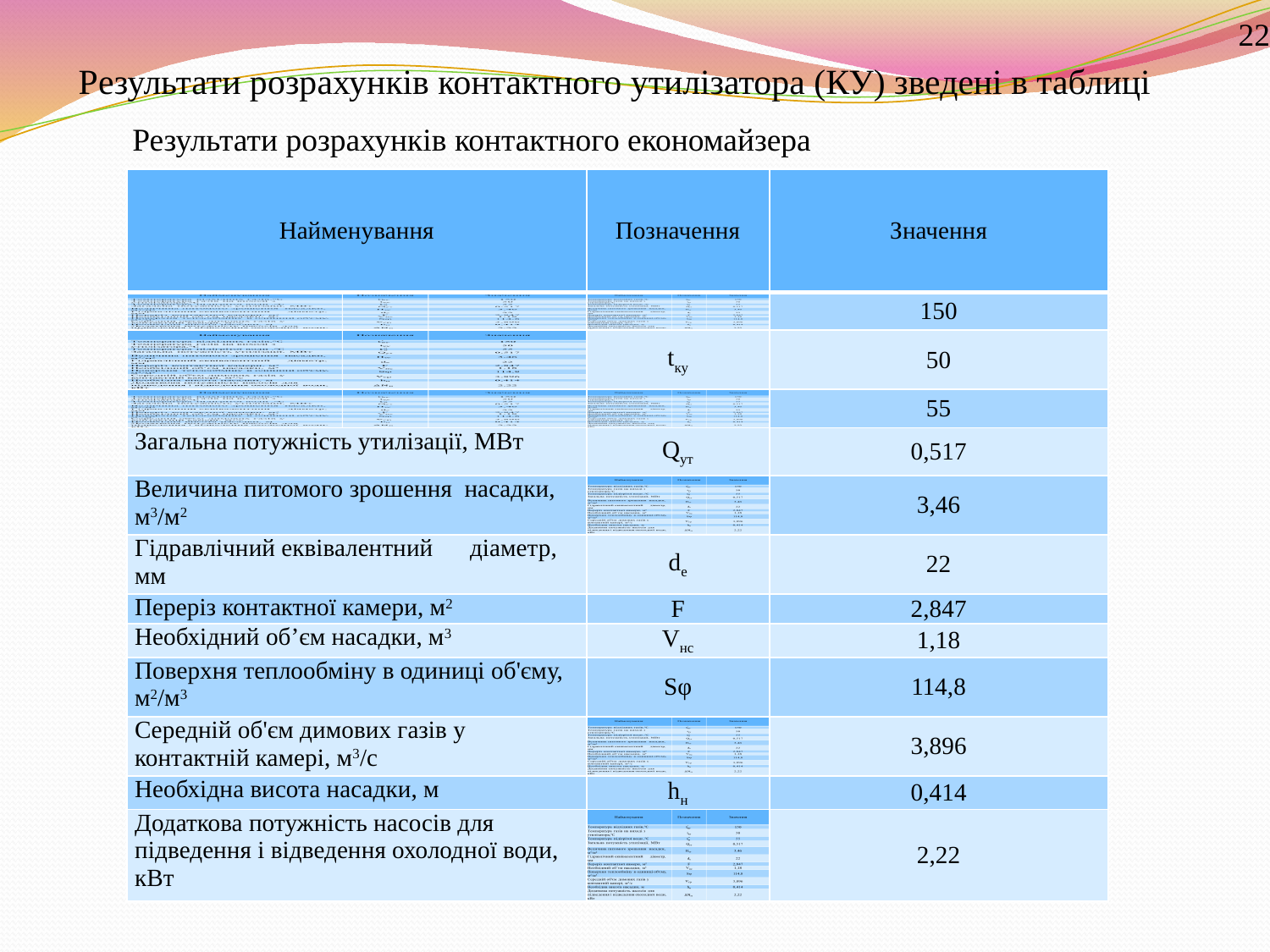

22
Результати розрахунків контактного утилізатора (КУ) зведені в таблиці

Результати розрахунків контактного економайзера

| Найменування | Позначення | Значення |
| --- | --- | --- |
|  |  | 150 |
|  | tку | 50 |
|  |  | 55 |
| Загальна потужність утилізації, МВт | Qут | 0,517 |
| Величина питомого зрошення насадки, м3/м2 |  | 3,46 |
| Гідравлічний еквівалентний діаметр, мм | dе | 22 |
| Переріз контактної камери, м2 | F | 2,847 |
| Необхідний об’єм насадки, м3 | Vнс | 1,18 |
| Поверхня теплообміну в одиниці об'єму, м2/м3 | Sφ | 114,8 |
| Середній об'єм димових газів у контактній камері, м3/с |  | 3,896 |
| Необхідна висота насадки, м | hн | 0,414 |
| Додаткова потужність насосів для підведення і відведення охолодної води, кВт |  | 2,22 |